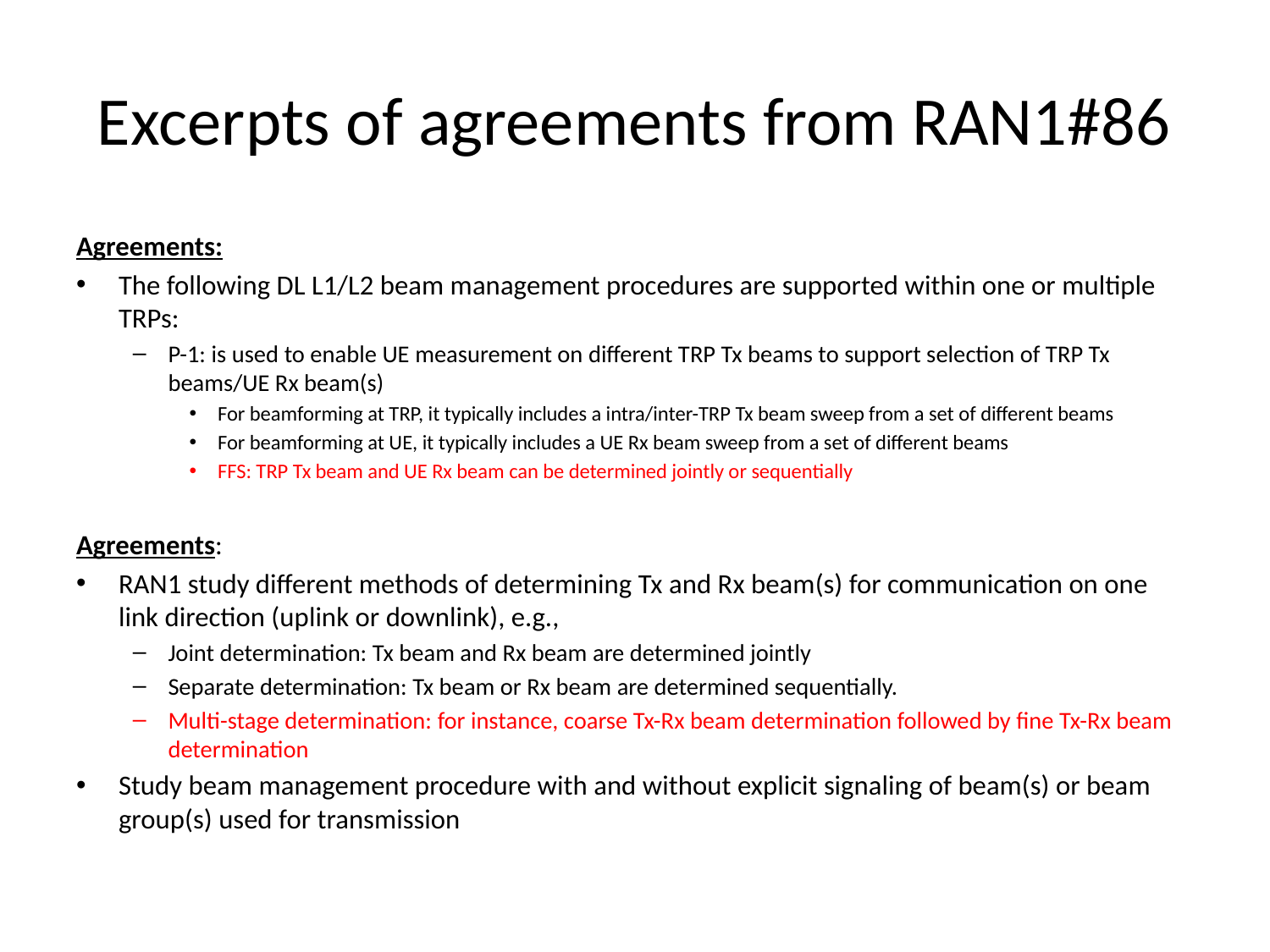

# Excerpts of agreements from RAN1#86
Agreements:
The following DL L1/L2 beam management procedures are supported within one or multiple TRPs:
P-1: is used to enable UE measurement on different TRP Tx beams to support selection of TRP Tx beams/UE Rx beam(s)
For beamforming at TRP, it typically includes a intra/inter-TRP Tx beam sweep from a set of different beams
For beamforming at UE, it typically includes a UE Rx beam sweep from a set of different beams
FFS: TRP Tx beam and UE Rx beam can be determined jointly or sequentially

Agreements:
RAN1 study different methods of determining Tx and Rx beam(s) for communication on one link direction (uplink or downlink), e.g.,
Joint determination: Tx beam and Rx beam are determined jointly
Separate determination: Tx beam or Rx beam are determined sequentially.
Multi-stage determination: for instance, coarse Tx-Rx beam determination followed by fine Tx-Rx beam determination
Study beam management procedure with and without explicit signaling of beam(s) or beam group(s) used for transmission